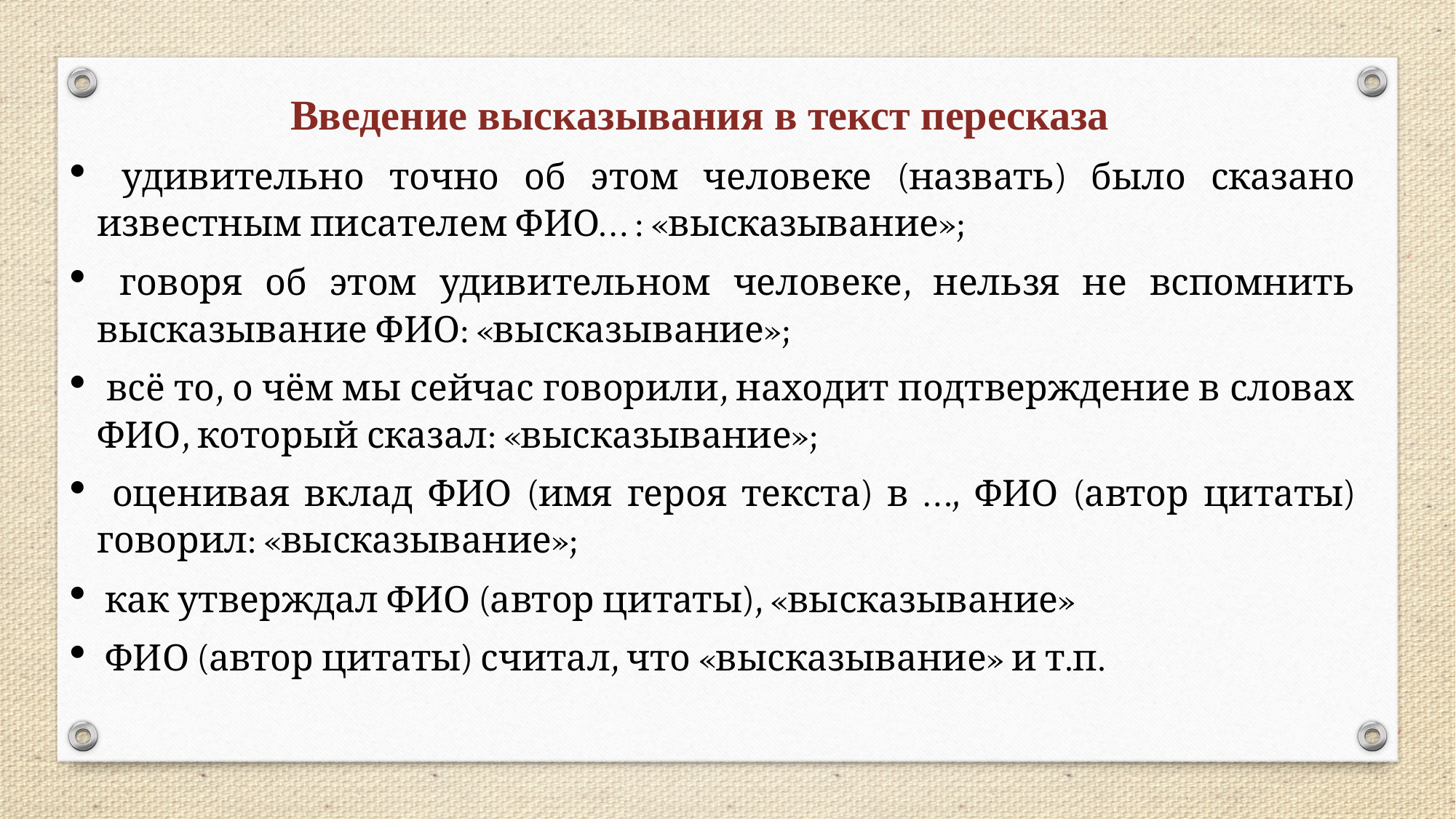

Введение высказывания в текст пересказа
 удивительно точно об этом человеке (назвать) было сказано известным писателем ФИО… : «высказывание»;
 говоря об этом удивительном человеке, нельзя не вспомнить высказывание ФИО: «высказывание»;
 всё то, о чём мы сейчас говорили, находит подтверждение в словах ФИО, который сказал: «высказывание»;
 оценивая вклад ФИО (имя героя текста) в …, ФИО (автор цитаты) говорил: «высказывание»;
 как утверждал ФИО (автор цитаты), «высказывание»
 ФИО (автор цитаты) считал, что «высказывание» и т.п.